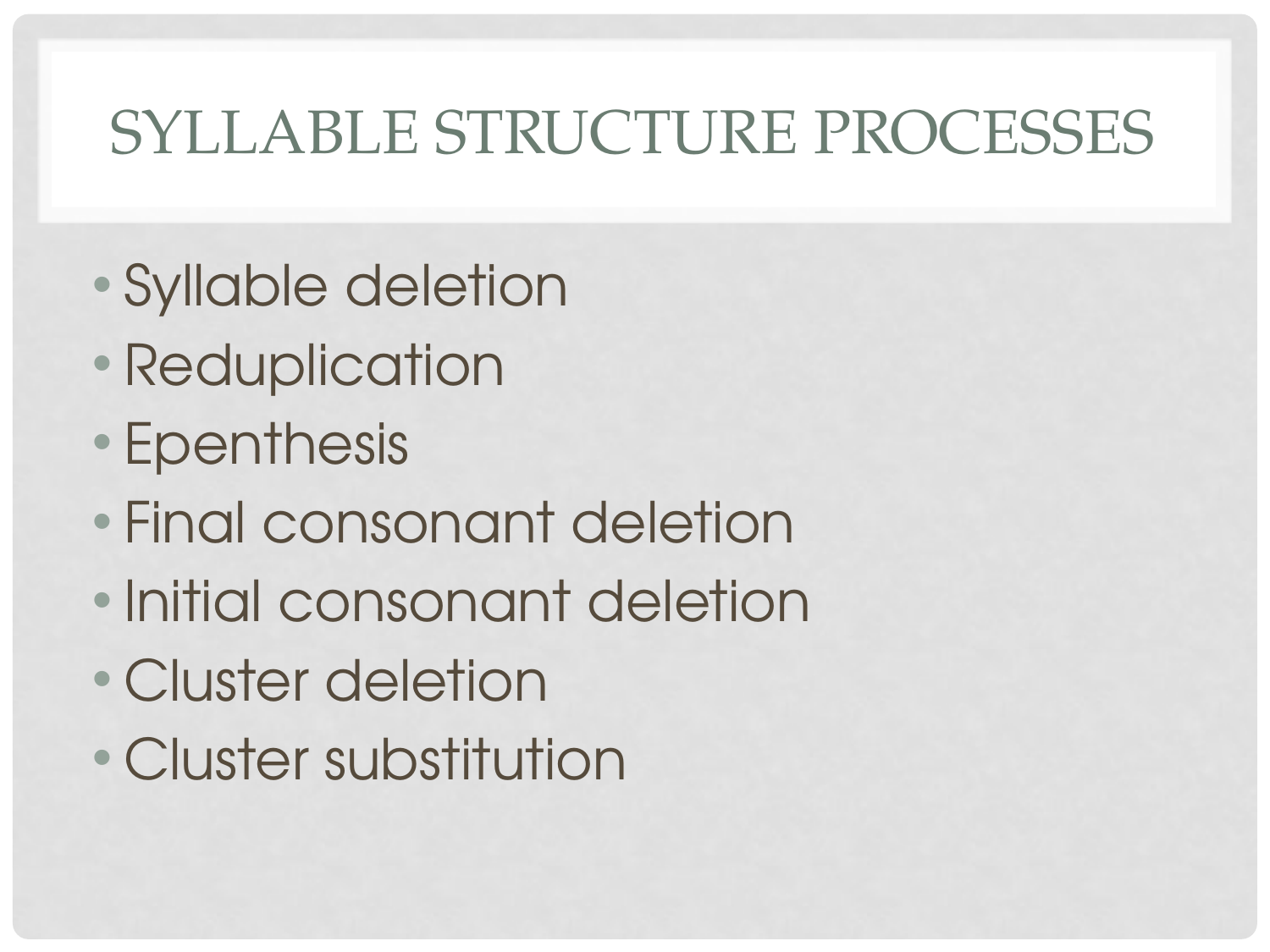

# Syllable structure processes
Syllable deletion
Reduplication
Epenthesis
Final consonant deletion
Initial consonant deletion
Cluster deletion
Cluster substitution